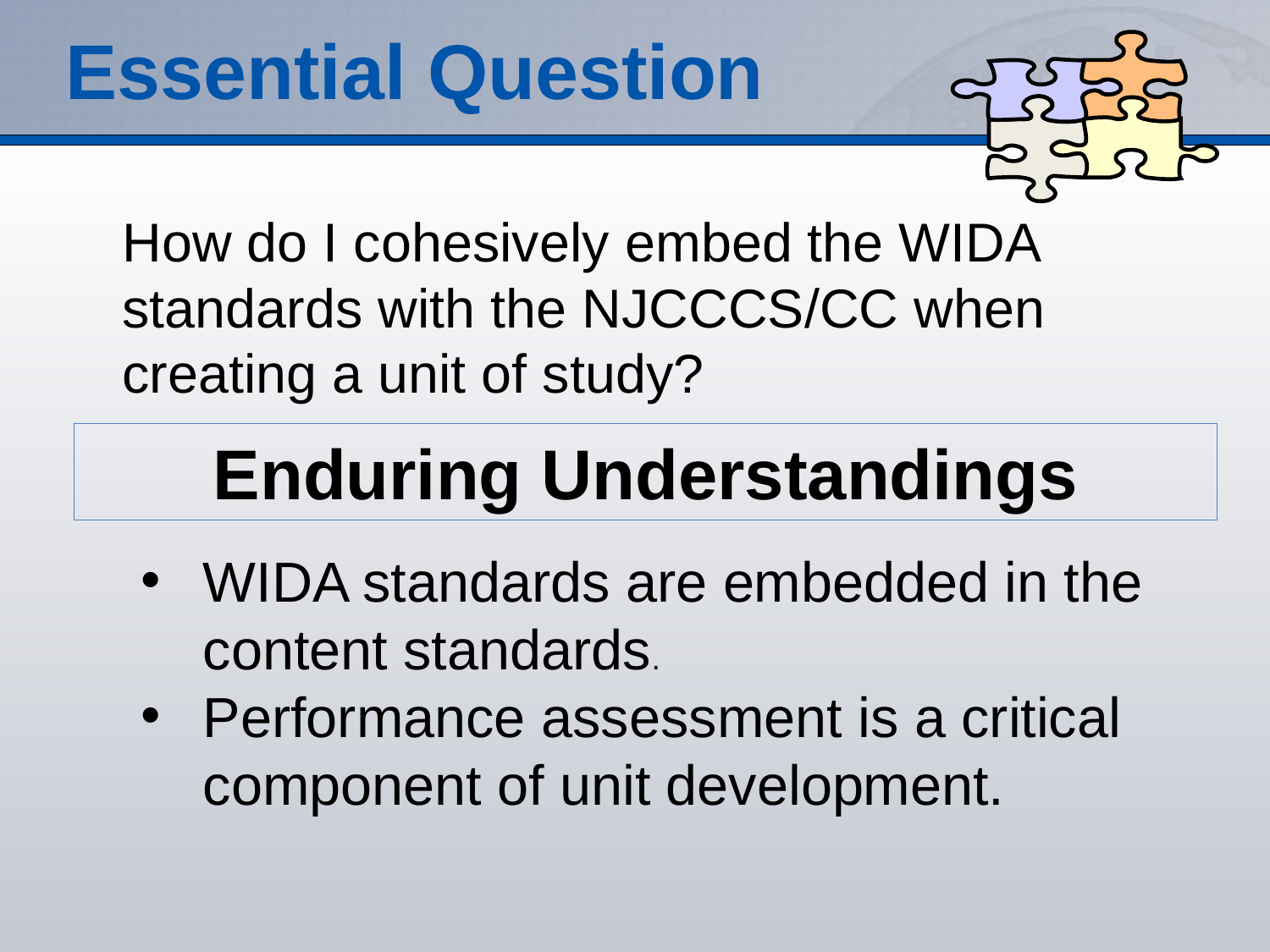

# Essential Question

	How do I cohesively embed the WIDA standards with the NJCCCS/CC when creating a unit of study?
Enduring Understandings
WIDA standards are embedded in the content standards.
Performance assessment is a critical component of unit development.